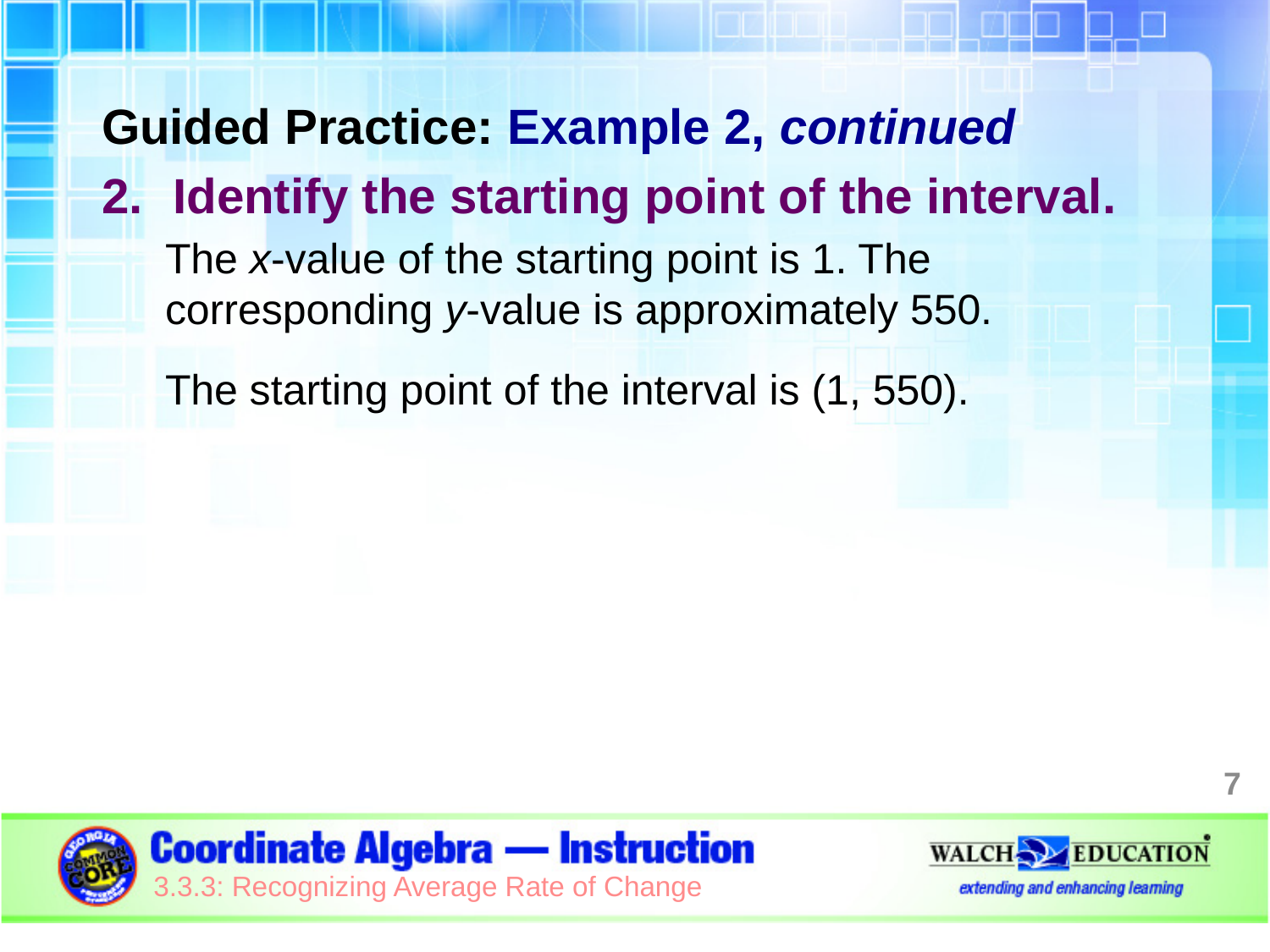

Guided Practice: Example 2, continued
Identify the starting point of the interval.
The x-value of the starting point is 1. The corresponding y-value is approximately 550.
The starting point of the interval is (1, 550).

7
3.3.3: Recognizing Average Rate of Change